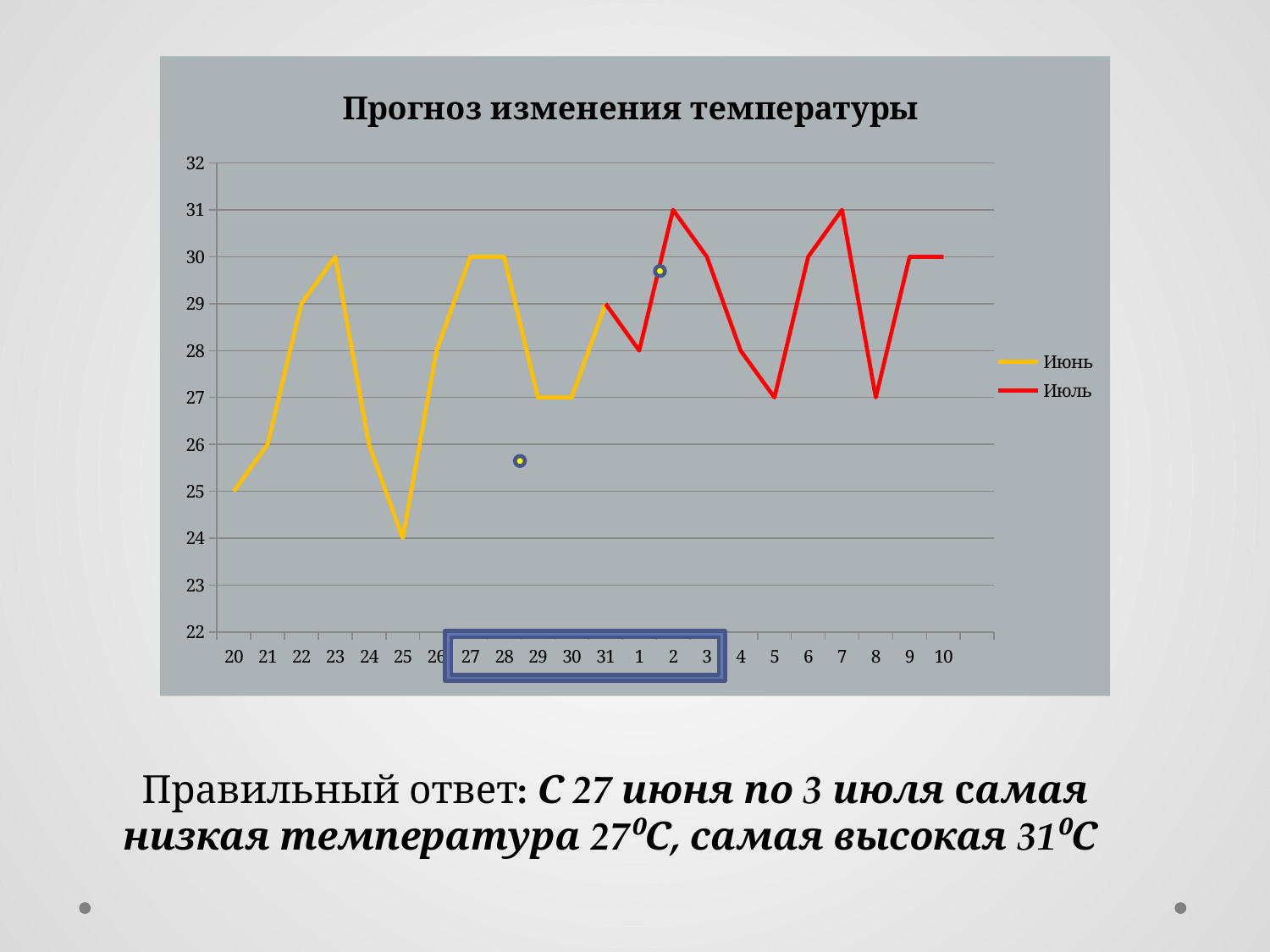

### Chart: Прогноз изменения температуры

| Category | Июнь | Июль |
|---|---|---|
| 20 | 25.0 | None |
| 21 | 26.0 | None |
| 22 | 29.0 | None |
| 23 | 30.0 | None |
| 24 | 26.0 | None |
| 25 | 24.0 | None |
| 26 | 28.0 | None |
| 27 | 30.0 | None |
| 28 | 30.0 | None |
| 29 | 27.0 | None |
| 30 | 27.0 | None |
| 31 | 29.0 | 29.0 |
| 1 | None | 28.0 |
| 2 | None | 31.0 |
| 3 | None | 30.0 |
| 4 | None | 28.0 |
| 5 | None | 27.0 |
| 6 | None | 30.0 |
| 7 | None | 31.0 |
| 8 | None | 27.0 |
| 9 | None | 30.0 |
| 10 | None | 30.0 |
|  | None | None |

Правильный ответ: С 27 июня по 3 июля самая низкая температура 27⁰С, самая высокая 31⁰С